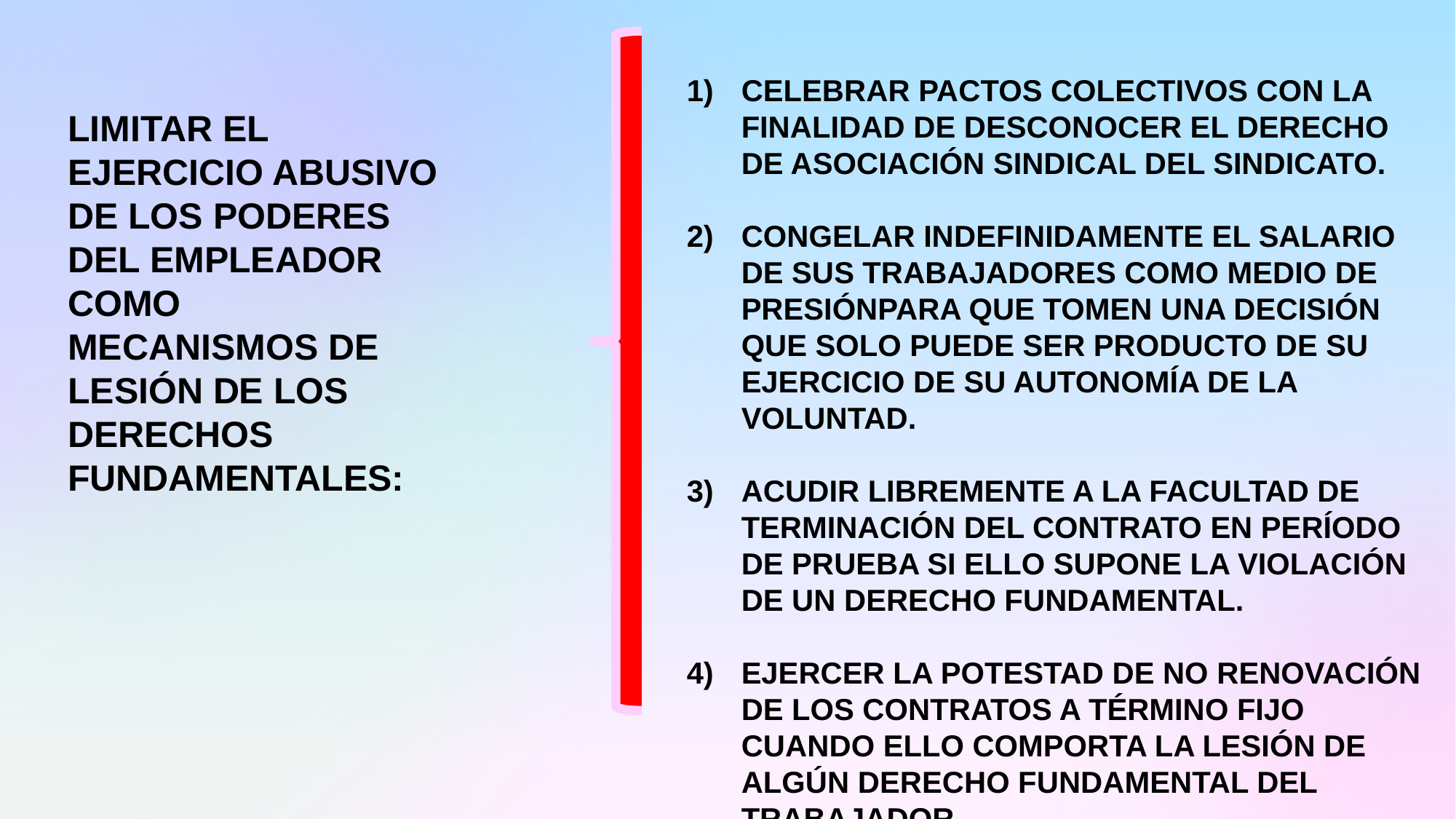

CELEBRAR PACTOS COLECTIVOS CON LA FINALIDAD DE DESCONOCER EL DERECHO DE ASOCIACIÓN SINDICAL DEL SINDICATO.

CONGELAR INDEFINIDAMENTE EL SALARIO DE SUS TRABAJADORES COMO MEDIO DE PRESIÓNPARA QUE TOMEN UNA DECISIÓN QUE SOLO PUEDE SER PRODUCTO DE SU EJERCICIO DE SU AUTONOMÍA DE LA VOLUNTAD.

ACUDIR LIBREMENTE A LA FACULTAD DE TERMINACIÓN DEL CONTRATO EN PERÍODO DE PRUEBA SI ELLO SUPONE LA VIOLACIÓN DE UN DERECHO FUNDAMENTAL.

EJERCER LA POTESTAD DE NO RENOVACIÓN DE LOS CONTRATOS A TÉRMINO FIJO CUANDO ELLO COMPORTA LA LESIÓN DE ALGÚN DERECHO FUNDAMENTAL DEL TRABAJADOR.
LIMITAR EL EJERCICIO ABUSIVO DE LOS PODERES DEL EMPLEADOR COMO MECANISMOS DE LESIÓN DE LOS DERECHOS FUNDAMENTALES: